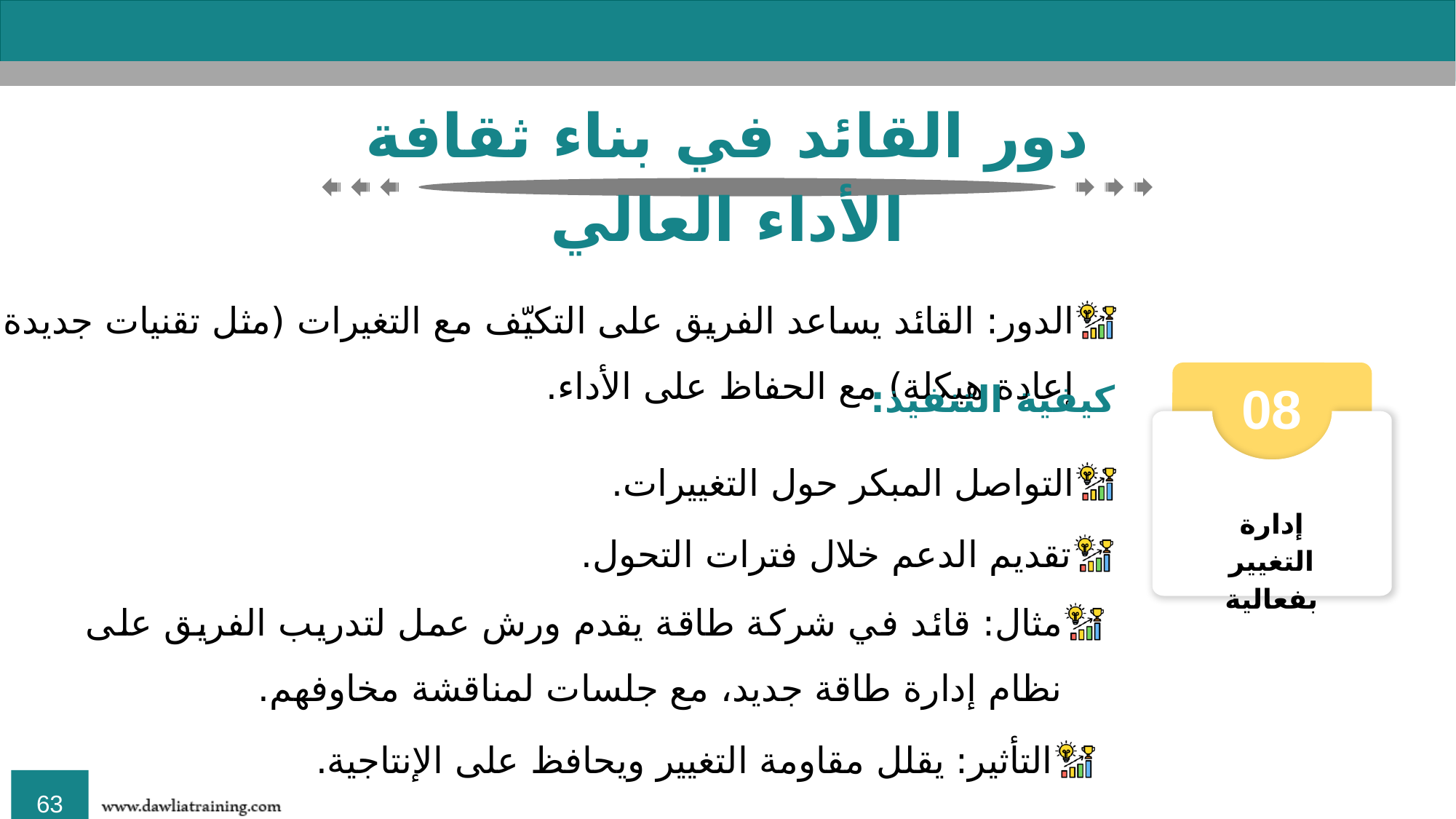

دور القائد في بناء ثقافة الأداء العالي

الدور: القائد يساعد الفريق على التكيّف مع التغيرات (مثل تقنيات جديدة أو إعادة هيكلة) مع الحفاظ على الأداء.
كيفية التنفيذ:

08

إدارة التغيير بفعالية
التواصل المبكر حول التغييرات.
تقديم الدعم خلال فترات التحول.
مثال: قائد في شركة طاقة يقدم ورش عمل لتدريب الفريق على نظام إدارة طاقة جديد، مع جلسات لمناقشة مخاوفهم.
التأثير: يقلل مقاومة التغيير ويحافظ على الإنتاجية.